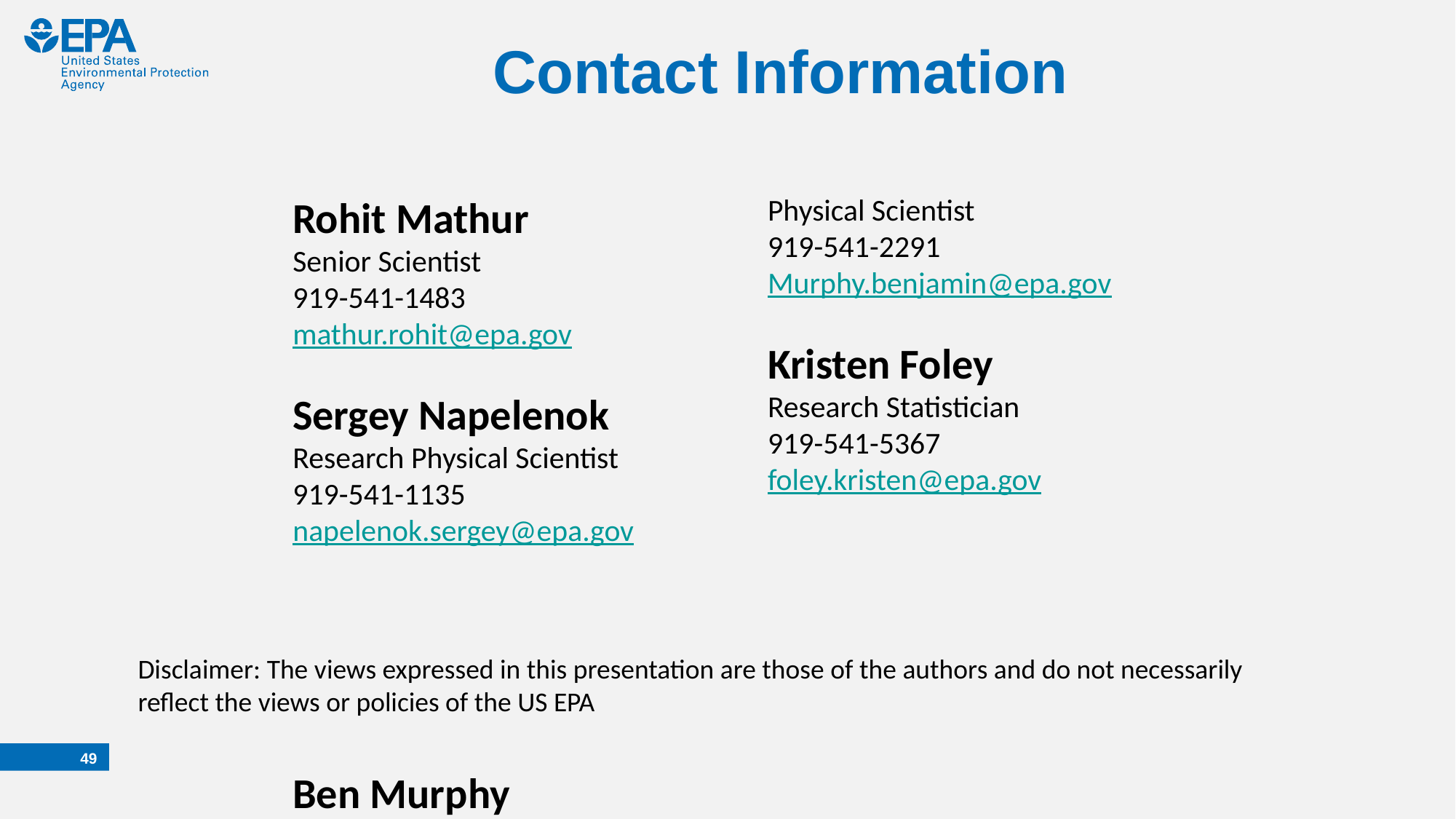

# Contact Information
Rohit Mathur
Senior Scientist
919-541-1483
mathur.rohit@epa.gov

Sergey Napelenok
Research Physical Scientist
919-541-1135
napelenok.sergey@epa.gov

Ben Murphy
Physical Scientist
919-541-2291
Murphy.benjamin@epa.gov

Kristen Foley
Research Statistician
919-541-5367
foley.kristen@epa.gov

Disclaimer: The views expressed in this presentation are those of the authors and do not necessarily reflect the views or policies of the US EPA

49